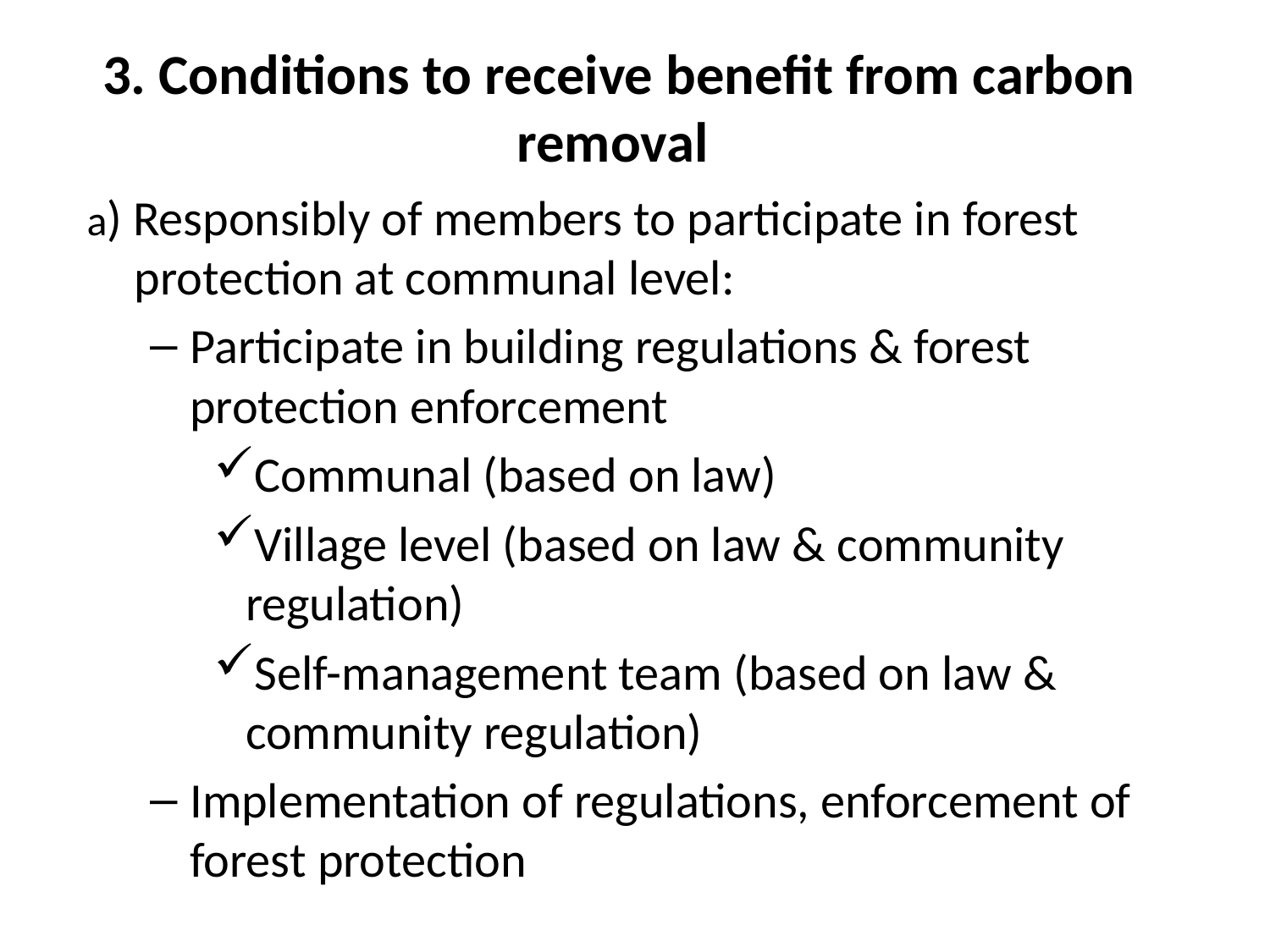

# 3. Conditions to receive benefit from carbon removal
a) Responsibly of members to participate in forest protection at communal level:
Participate in building regulations & forest protection enforcement
Communal (based on law)
Village level (based on law & community regulation)
Self-management team (based on law & community regulation)
Implementation of regulations, enforcement of forest protection